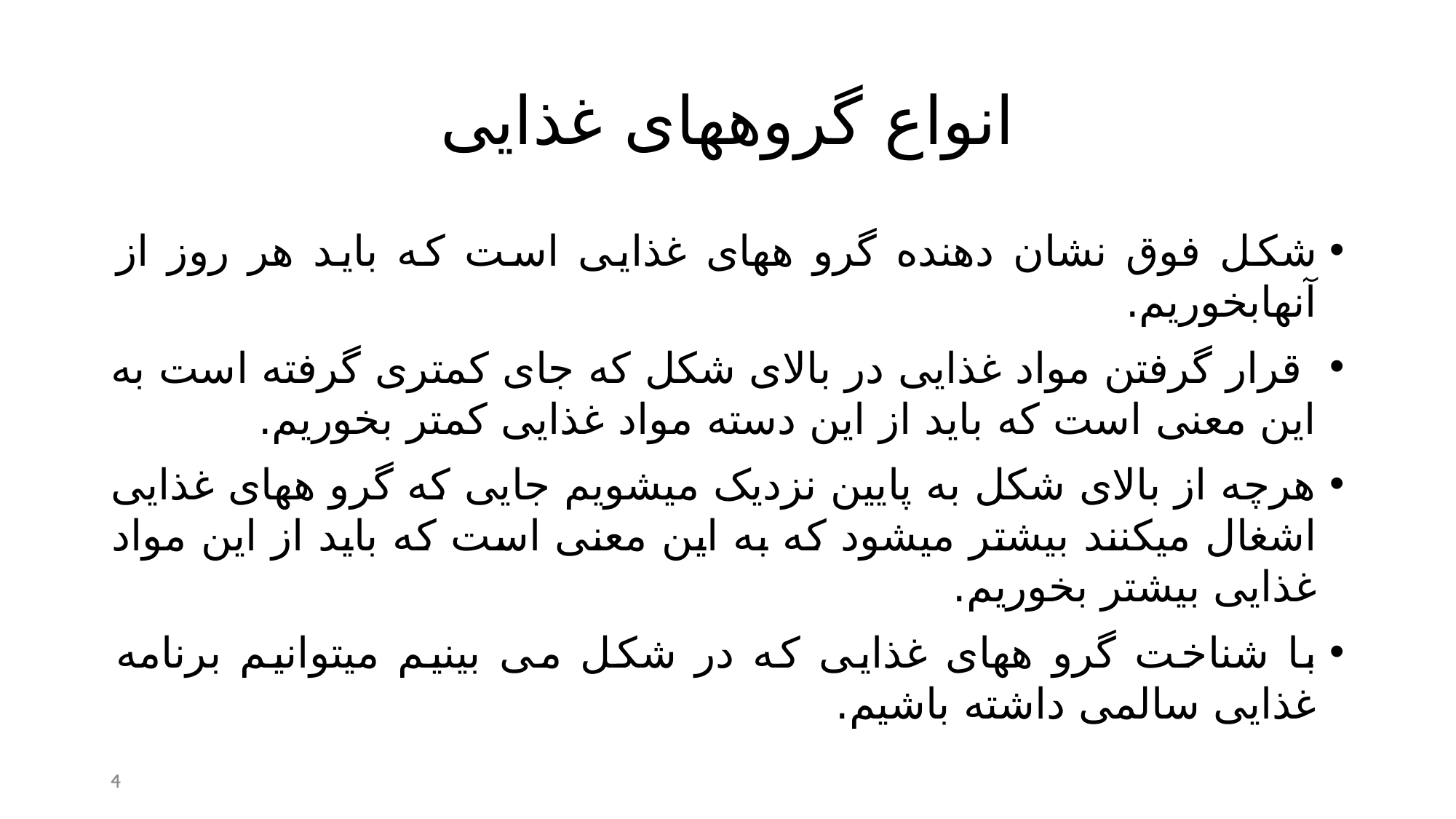

# انواع گروههای غذایی
شکل فوق نشان دهنده گرو ههای غذایی است که باید هر روز از آنهابخوریم.
 قرار گرفتن مواد غذایی در بالای شکل که جای کمتری گرفته است به این معنی است که باید از این دسته مواد غذایی کمتر بخوریم.
هرچه از بالای شکل به پایین نزدیک میشویم جایی که گرو ههای غذایی اشغال میکنند بیشتر میشود که به این معنی است که باید از این مواد غذایی بیشتر بخوریم.
با شناخت گرو ههای غذایی که در شکل می بینیم میتوانیم برنامه غذایی سالمی داشته باشیم.

4